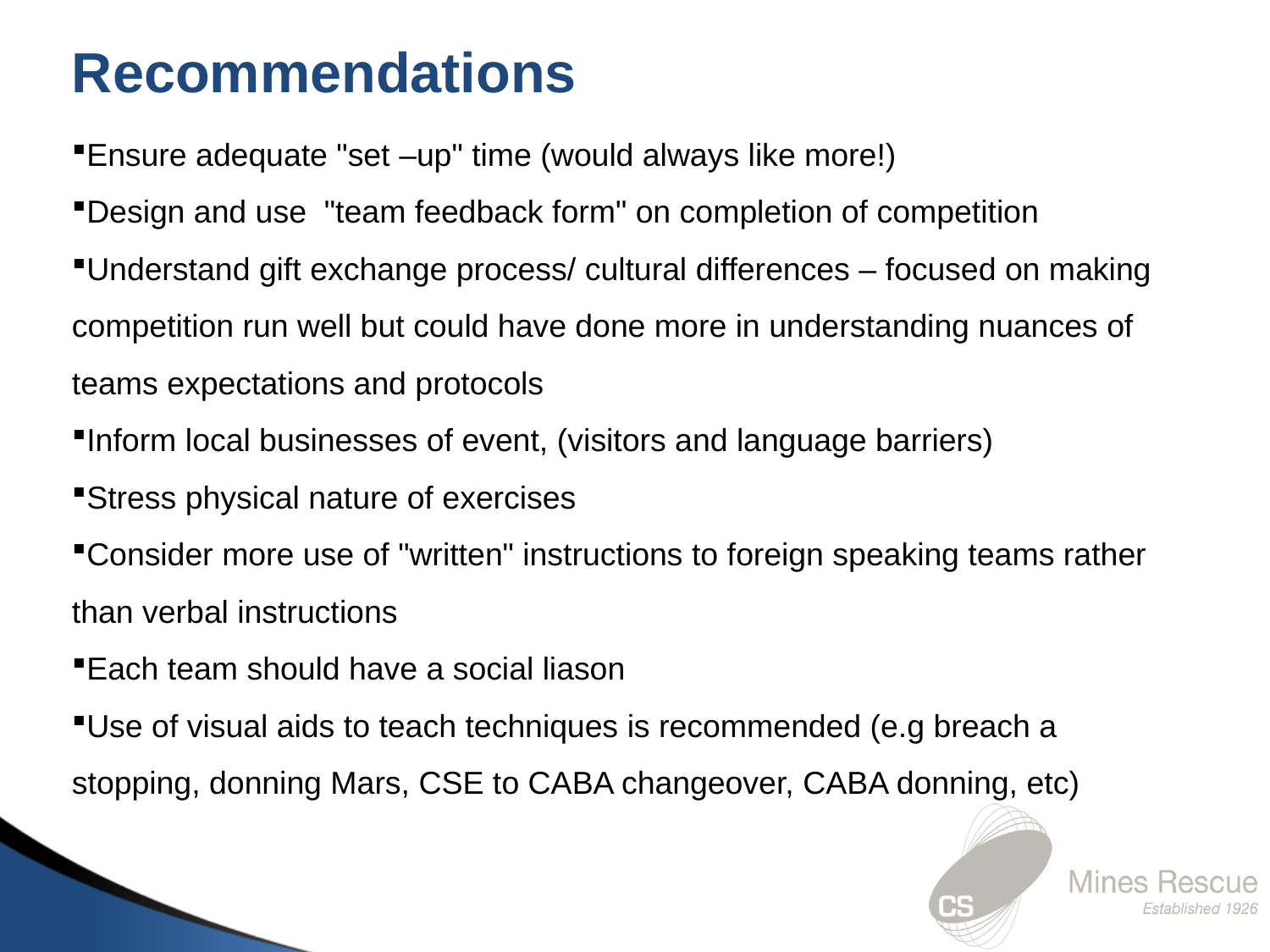

Recommendations
Ensure adequate "set –up" time (would always like more!)
Design and use  "team feedback form" on completion of competition
Understand gift exchange process/ cultural differences – focused on making competition run well but could have done more in understanding nuances of teams expectations and protocols
Inform local businesses of event, (visitors and language barriers)
Stress physical nature of exercises
Consider more use of "written" instructions to foreign speaking teams rather than verbal instructions
Each team should have a social liason
Use of visual aids to teach techniques is recommended (e.g breach a stopping, donning Mars, CSE to CABA changeover, CABA donning, etc)